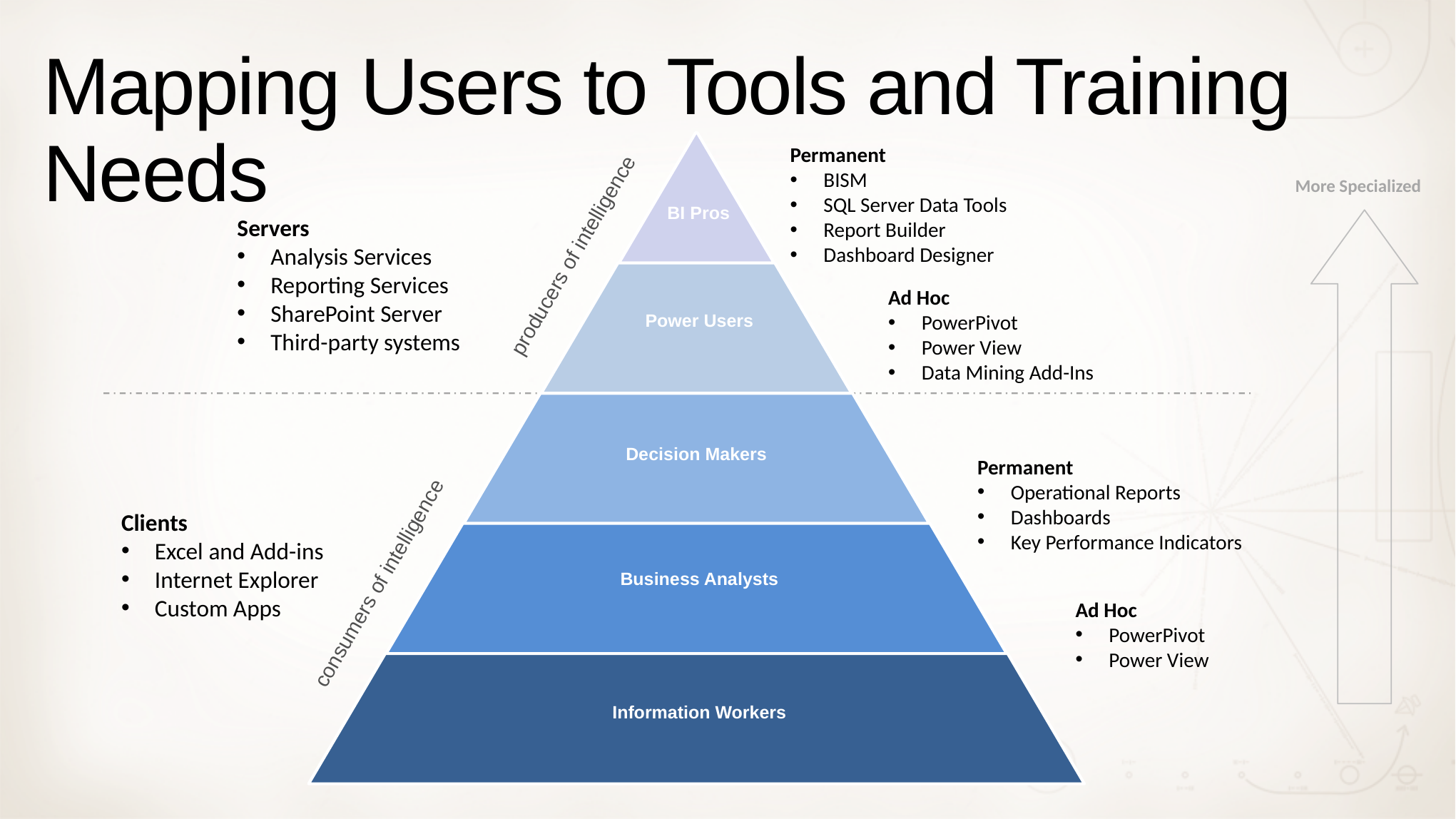

# Mapping Users to Tools and Training Needs

BI Pros
Power Users
Decision Makers
Business Analysts
Information Workers
Permanent
BISM
SQL Server Data Tools
Report Builder
Dashboard Designer
More Specialized
Servers
Analysis Services
Reporting Services
SharePoint Server
Third-party systems
producers of intelligence
Ad Hoc
PowerPivot
Power View
Data Mining Add-Ins

Permanent
Operational Reports
Dashboards
Key Performance Indicators
Clients
Excel and Add-ins
Internet Explorer
Custom Apps
consumers of intelligence
Ad Hoc
PowerPivot
Power View